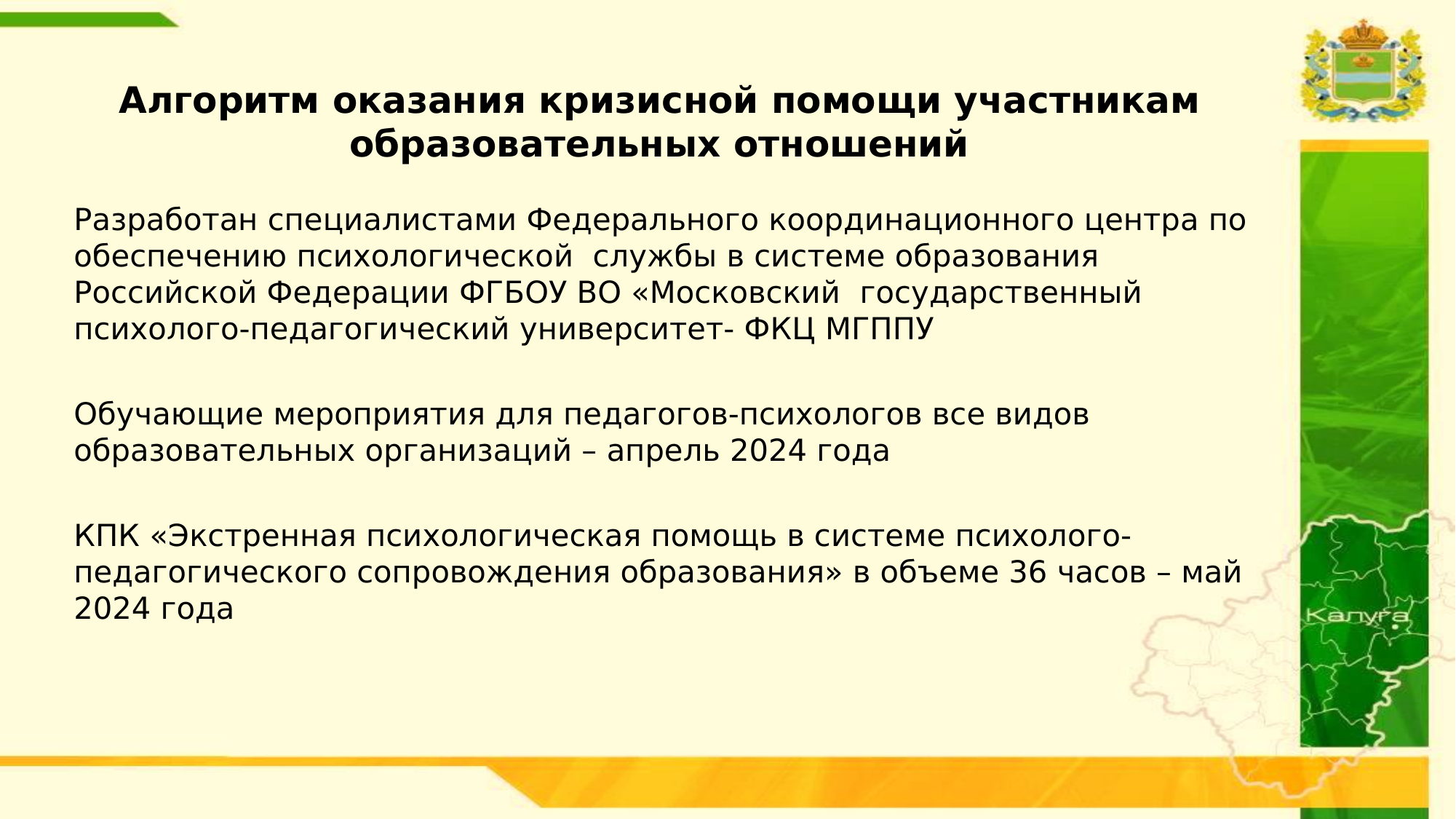

# Алгоритм оказания кризисной помощи участникам образовательных отношений
Разработан специалистами Федерального координационного центра по обеспечению психологической  службы в системе образования Российской Федерации ФГБОУ ВО «Московский  государственный  психолого-педагогический университет- ФКЦ МГППУ

Обучающие мероприятия для педагогов-психологов все видов образовательных организаций – апрель 2024 года

КПК «Экстренная психологическая помощь в системе психолого-педагогического сопровождения образования» в объеме 36 часов – май 2024 года